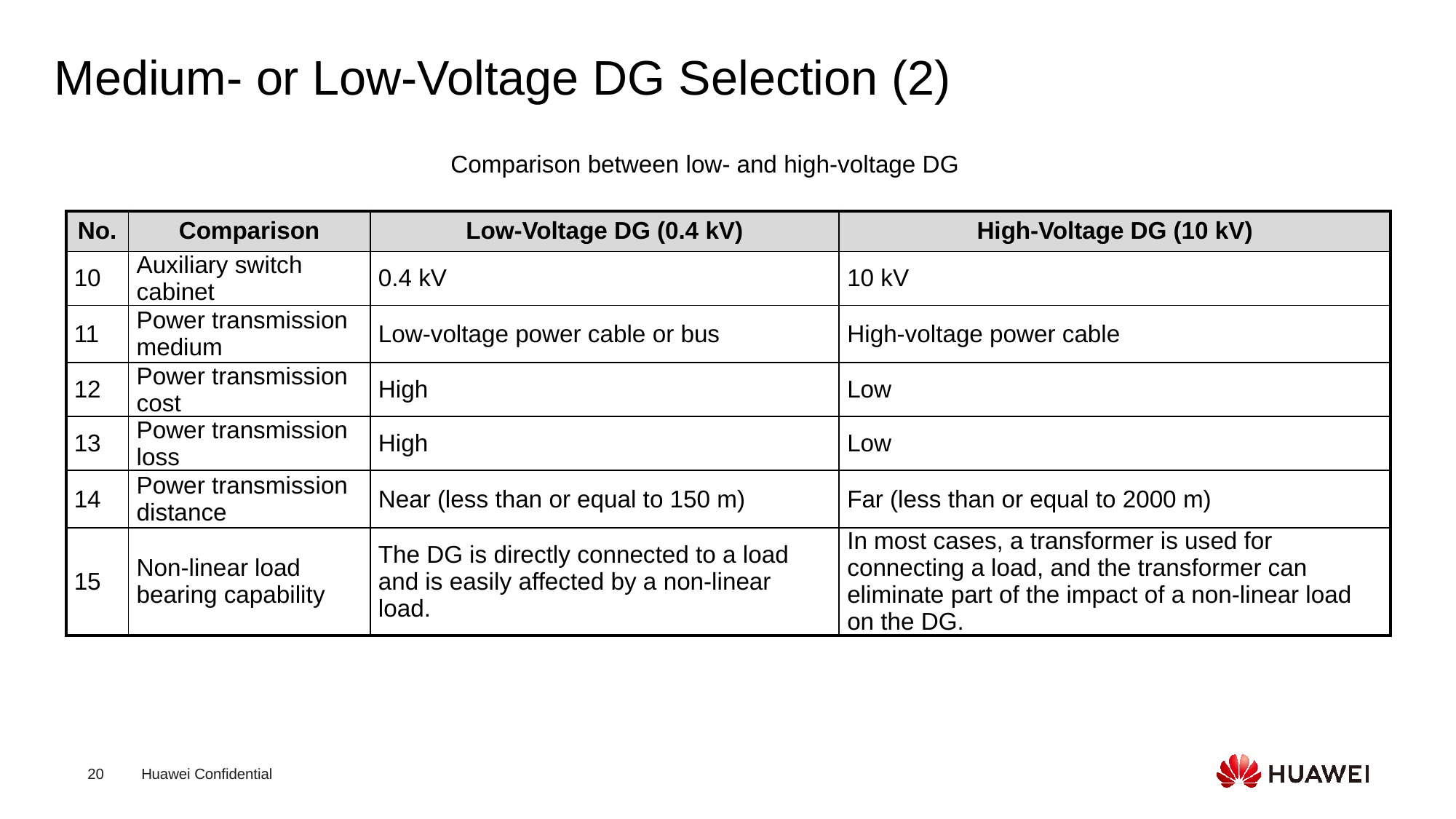

# Medium- or Low-Voltage DG Selection (2)
Comparison between low- and high-voltage DG
| No. | Comparison | Low-Voltage DG (0.4 kV) | High-Voltage DG (10 kV) |
| --- | --- | --- | --- |
| 10 | Auxiliary switch cabinet | 0.4 kV | 10 kV |
| 11 | Power transmission medium | Low-voltage power cable or bus | High-voltage power cable |
| 12 | Power transmission cost | High | Low |
| 13 | Power transmission loss | High | Low |
| 14 | Power transmission distance | Near (less than or equal to 150 m) | Far (less than or equal to 2000 m) |
| 15 | Non-linear load bearing capability | The DG is directly connected to a load and is easily affected by a non-linear load. | In most cases, a transformer is used for connecting a load, and the transformer can eliminate part of the impact of a non-linear load on the DG. |